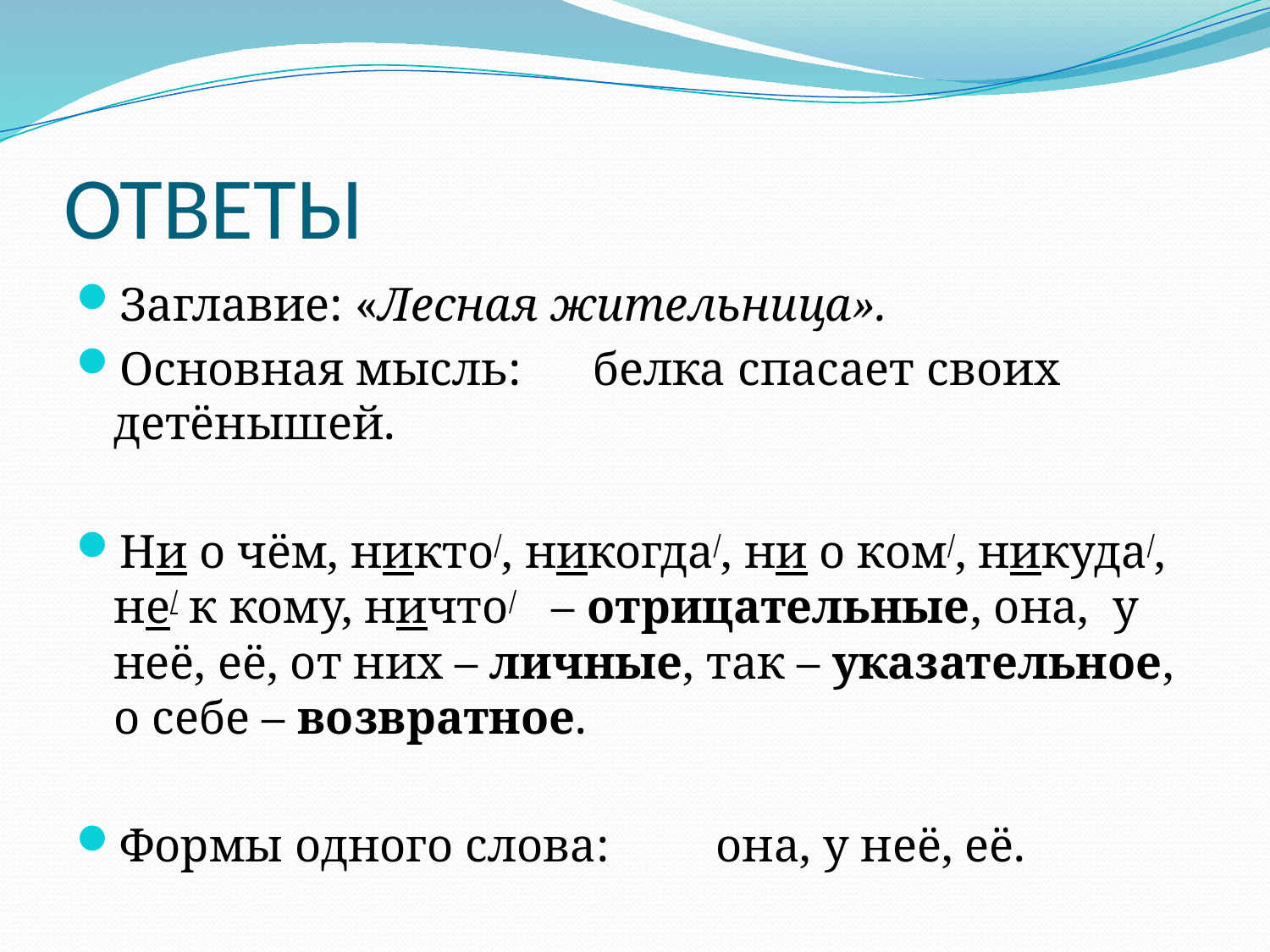

# ОТВЕТЫ
Заглавие: «Лесная жительница».
Основная мысль:      белка спасает своих детёнышей.

Ни о чём, никто/, никогда/, ни о ком/, никуда/, не/ к кому, ничто/   – отрицательные, она,  у неё, её, от них – личные, так – указательное,  о себе – возвратное.

Формы одного слова:         она, у неё, её.